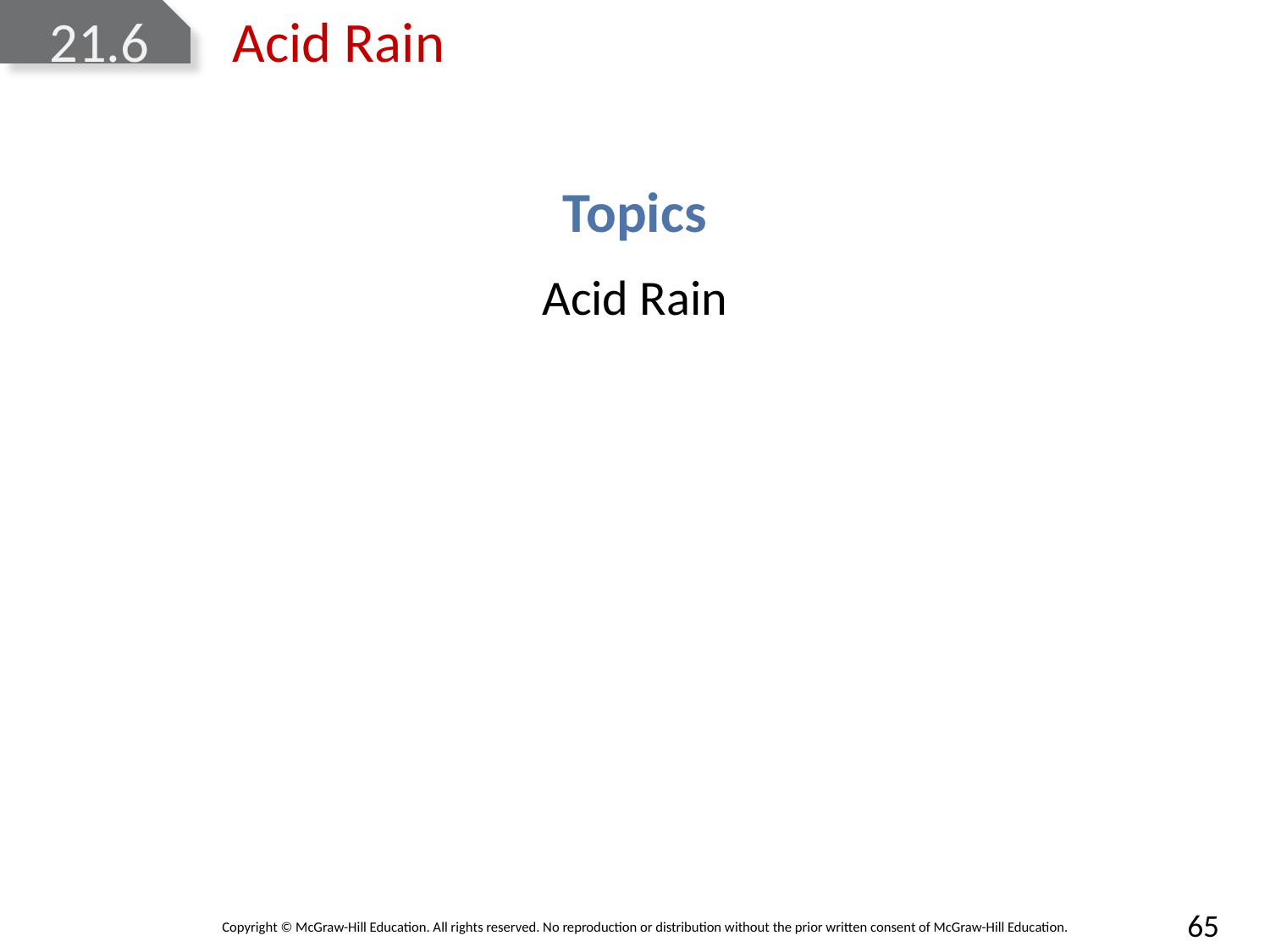

# 21.6 Acid Rain
Topics
Acid Rain